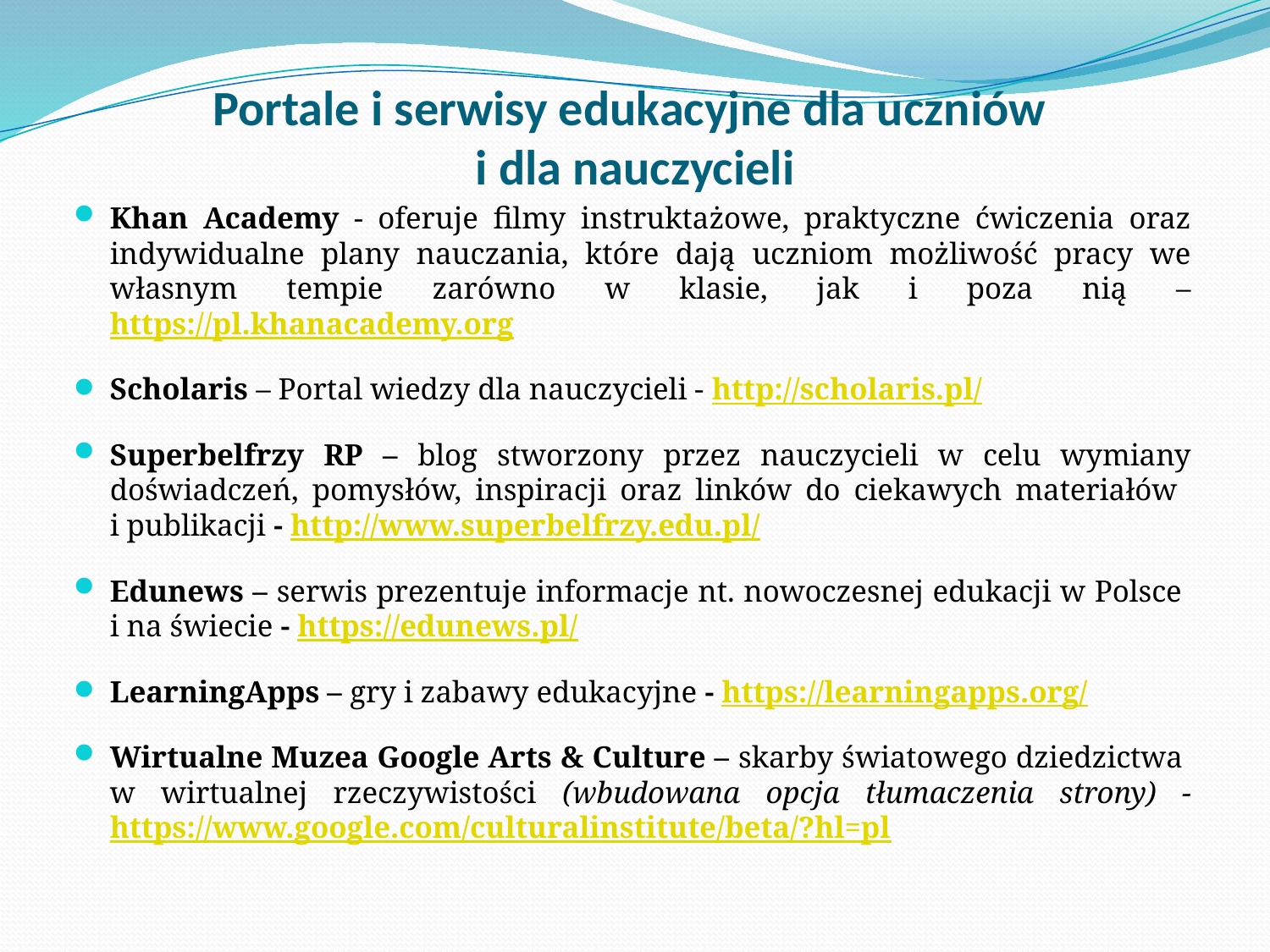

# Portale i serwisy edukacyjne dla uczniów i dla nauczycieli
Khan Academy - oferuje filmy instruktażowe, praktyczne ćwiczenia oraz indywidualne plany nauczania, które dają uczniom możliwość pracy we własnym tempie zarówno w klasie, jak i poza nią – https://pl.khanacademy.org

Scholaris – Portal wiedzy dla nauczycieli - http://scholaris.pl/

Superbelfrzy RP – blog stworzony przez nauczycieli w celu wymiany doświadczeń, pomysłów, inspiracji oraz linków do ciekawych materiałów
i publikacji - http://www.superbelfrzy.edu.pl/

Edunews – serwis prezentuje informacje nt. nowoczesnej edukacji w Polsce
i na świecie - https://edunews.pl/

LearningApps – gry i zabawy edukacyjne - https://learningapps.org/

Wirtualne Muzea Google Arts & Culture – skarby światowego dziedzictwa
w wirtualnej rzeczywistości (wbudowana opcja tłumaczenia strony) - https://www.google.com/culturalinstitute/beta/?hl=pl